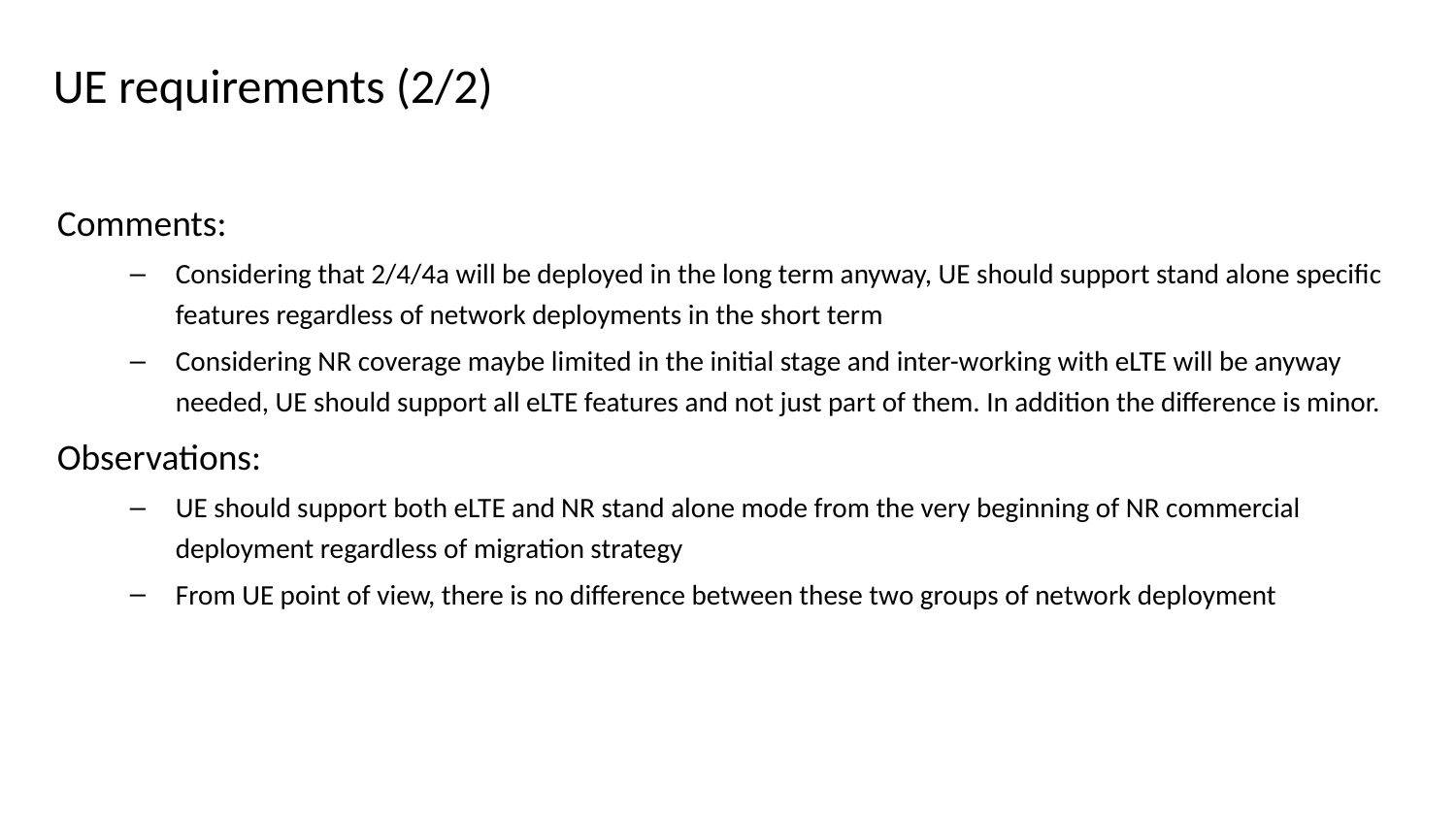

# UE requirements (2/2)
Comments:
Considering that 2/4/4a will be deployed in the long term anyway, UE should support stand alone specific features regardless of network deployments in the short term
Considering NR coverage maybe limited in the initial stage and inter-working with eLTE will be anyway needed, UE should support all eLTE features and not just part of them. In addition the difference is minor.
Observations:
UE should support both eLTE and NR stand alone mode from the very beginning of NR commercial deployment regardless of migration strategy
From UE point of view, there is no difference between these two groups of network deployment